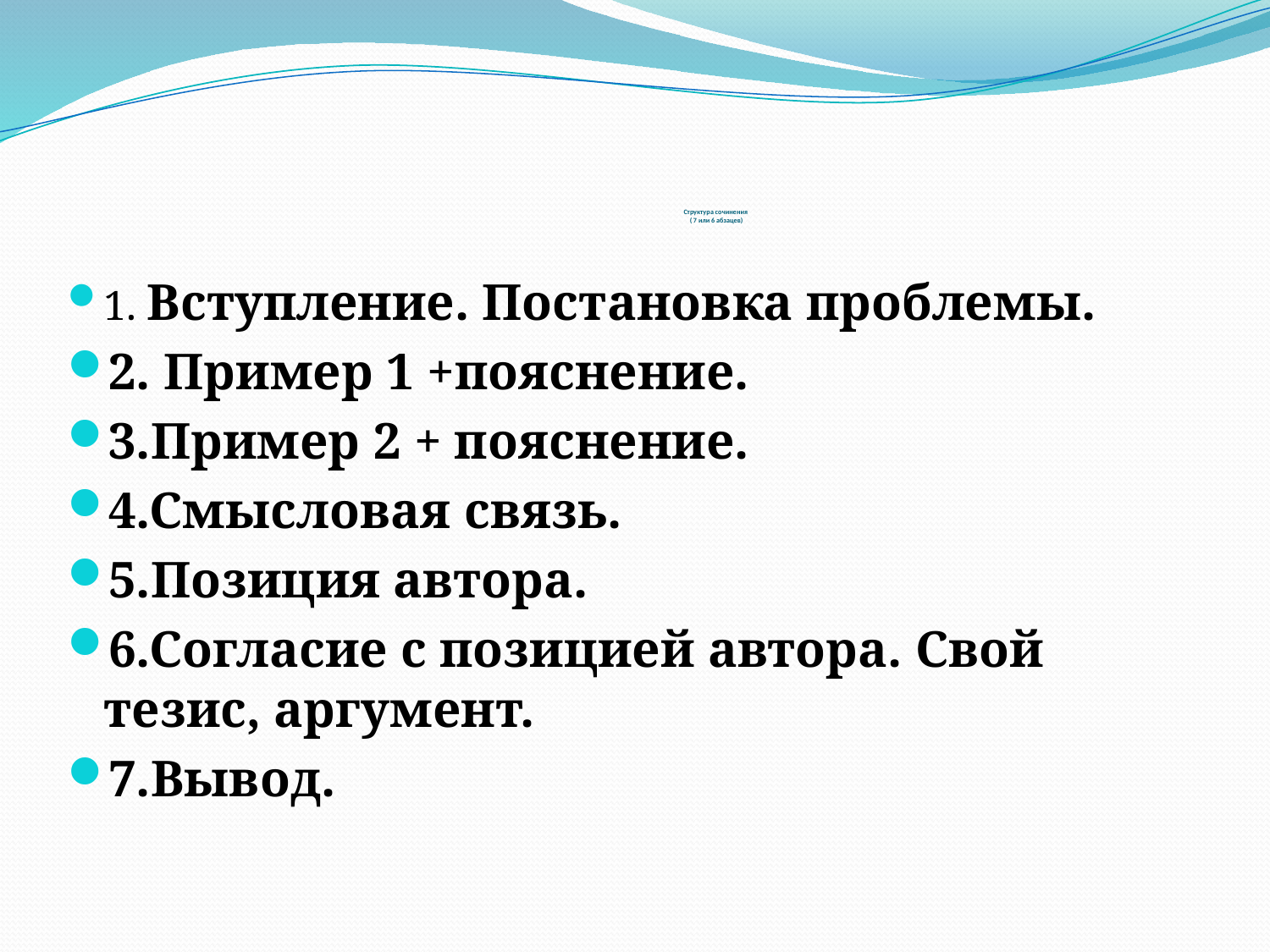

# Структура сочинения ( 7 или 6 абзацев)

1. Вступление. Постановка проблемы.
2. Пример 1 +пояснение.
3.Пример 2 + пояснение.
4.Смысловая связь.
5.Позиция автора.
6.Согласие с позицией автора. Свой тезис, аргумент.
7.Вывод.